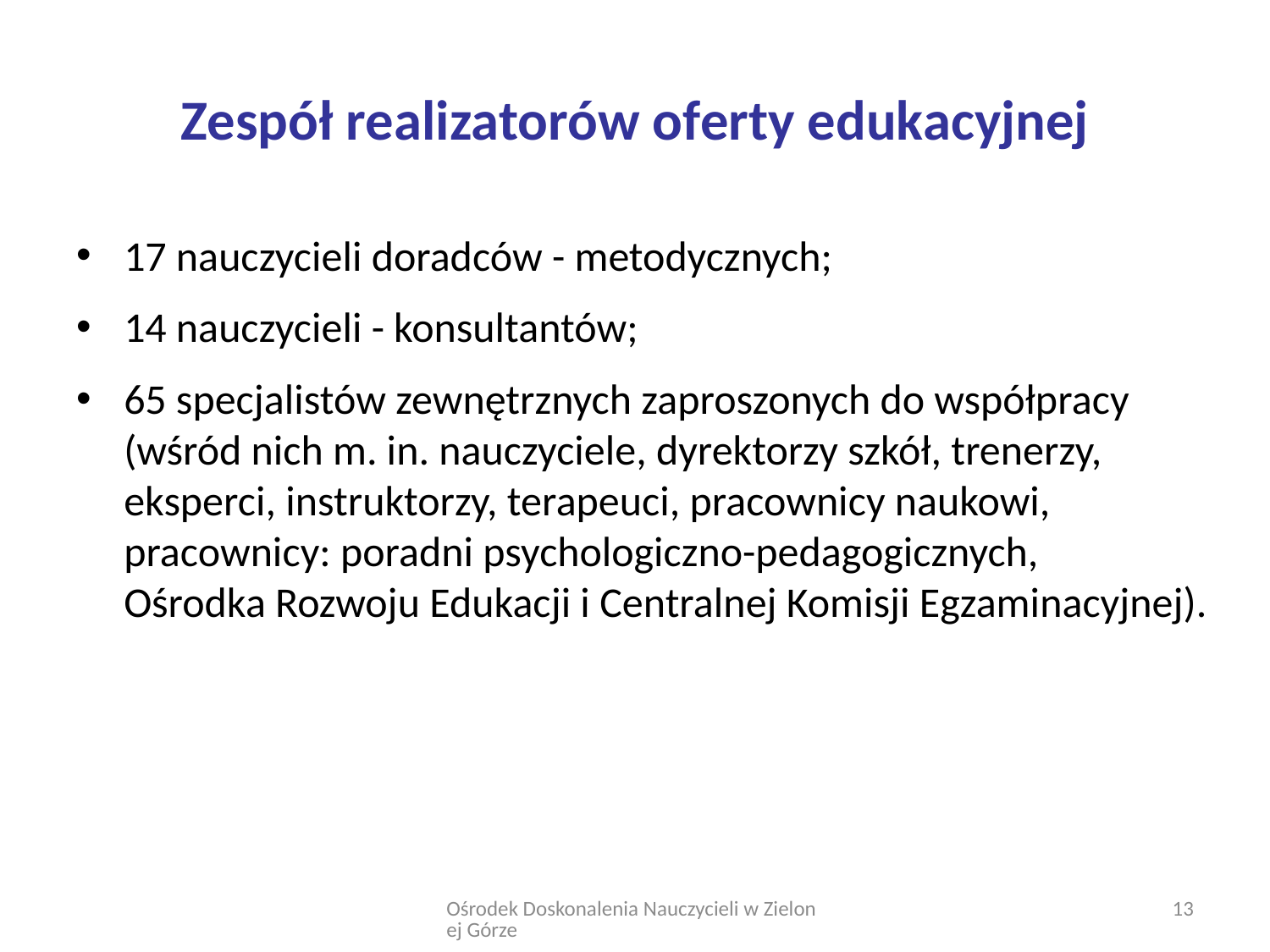

# Zespół realizatorów oferty edukacyjnej
17 nauczycieli doradców - metodycznych;
14 nauczycieli - konsultantów;
65 specjalistów zewnętrznych zaproszonych do współpracy      (wśród nich m. in. nauczyciele, dyrektorzy szkół, trenerzy, eksperci, instruktorzy, terapeuci, pracownicy naukowi, pracownicy: poradni psychologiczno-pedagogicznych,    Ośrodka Rozwoju Edukacji i Centralnej Komisji Egzaminacyjnej).
Ośrodek Doskonalenia Nauczycieli w Zielonej Górze
13